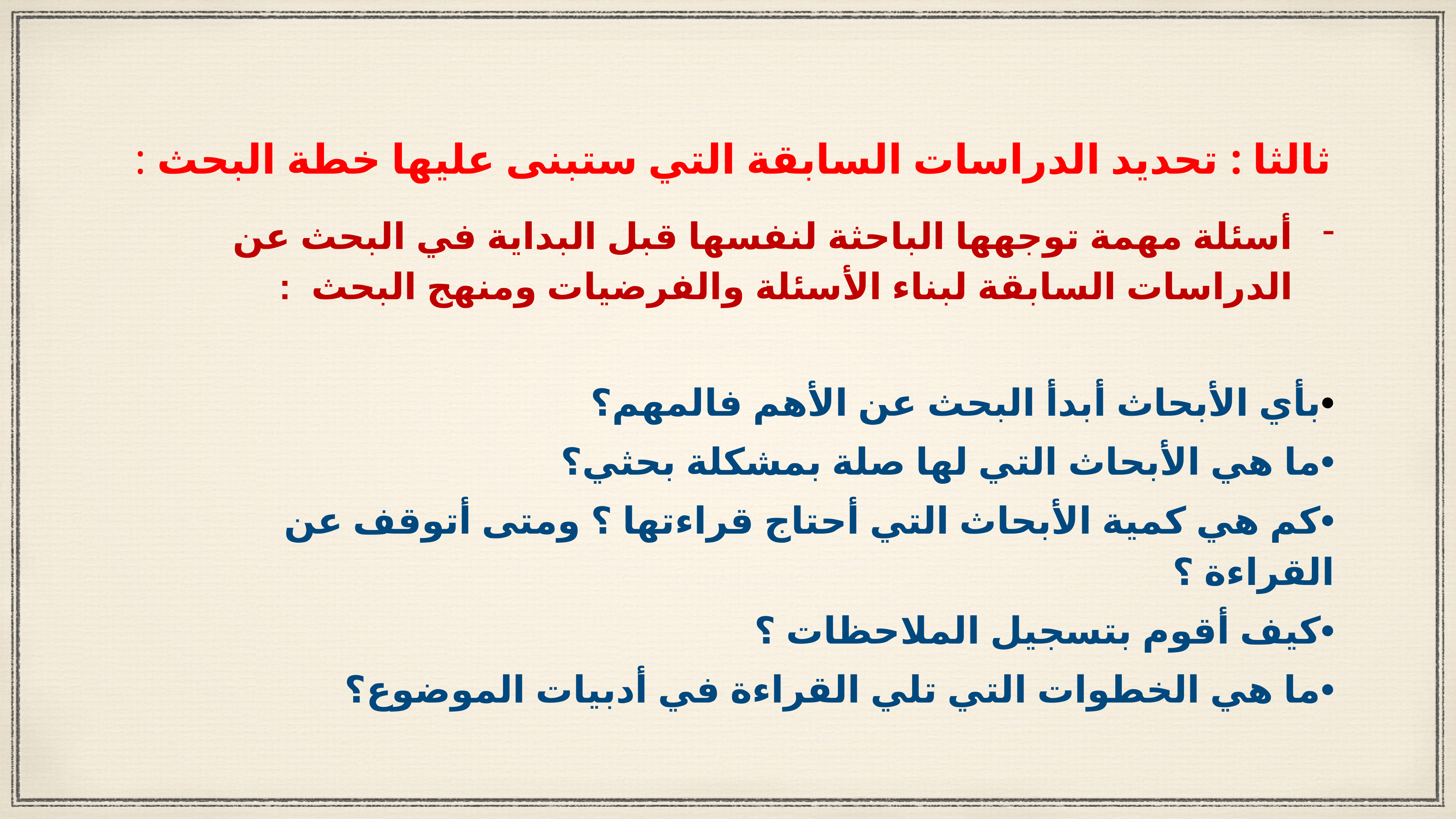

# ثالثا : تحديد الدراسات السابقة التي ستبنى عليها خطة البحث :
أسئلة مهمة توجهها الباحثة لنفسها قبل البداية في البحث عن الدراسات السابقة لبناء الأسئلة والفرضيات ومنهج البحث  :

•	بأي الأبحاث أبدأ البحث عن الأهم فالمهم؟
•	ما هي الأبحاث التي لها صلة بمشكلة بحثي؟
•	كم هي كمية الأبحاث التي أحتاج قراءتها ؟ ومتى أتوقف عن القراءة ؟
•	كيف أقوم بتسجيل الملاحظات ؟
•	ما هي الخطوات التي تلي القراءة في أدبيات الموضوع؟